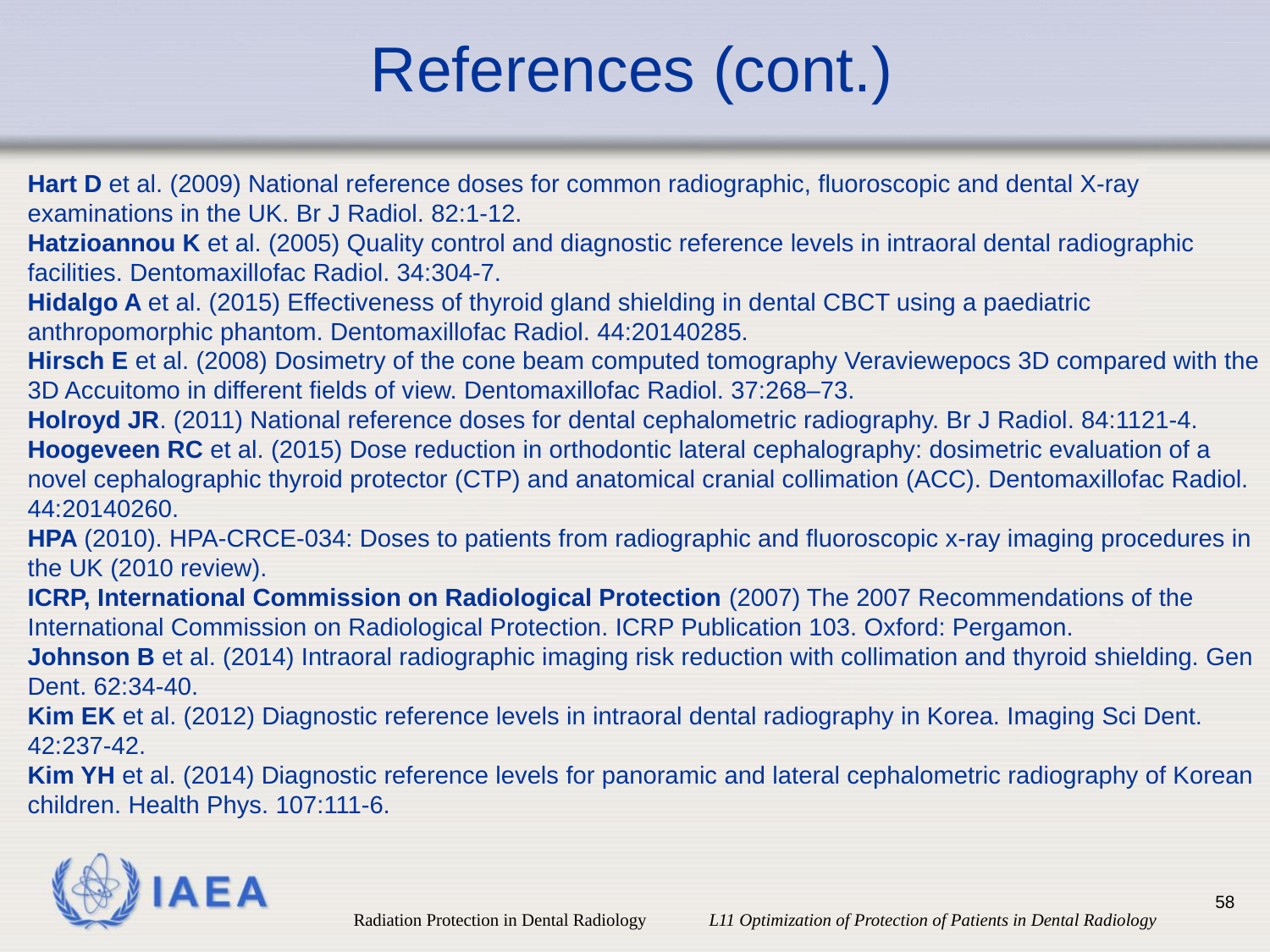

# References (cont.)
Hart D et al. (2009) National reference doses for common radiographic, fluoroscopic and dental X-ray examinations in the UK. Br J Radiol. 82:1-12.
Hatzioannou K et al. (2005) Quality control and diagnostic reference levels in intraoral dental radiographic facilities. Dentomaxillofac Radiol. 34:304-7.
Hidalgo A et al. (2015) Effectiveness of thyroid gland shielding in dental CBCT using a paediatric anthropomorphic phantom. Dentomaxillofac Radiol. 44:20140285.
Hirsch E et al. (2008) Dosimetry of the cone beam computed tomography Veraviewepocs 3D compared with the 3D Accuitomo in different fields of view. Dentomaxillofac Radiol. 37:268–73.
Holroyd JR. (2011) National reference doses for dental cephalometric radiography. Br J Radiol. 84:1121-4.
Hoogeveen RC et al. (2015) Dose reduction in orthodontic lateral cephalography: dosimetric evaluation of a novel cephalographic thyroid protector (CTP) and anatomical cranial collimation (ACC). Dentomaxillofac Radiol. 44:20140260.
HPA (2010). HPA-CRCE-034: Doses to patients from radiographic and fluoroscopic x-ray imaging procedures in the UK (2010 review).
ICRP, International Commission on Radiological Protection (2007) The 2007 Recommendations of the International Commission on Radiological Protection. ICRP Publication 103. Oxford: Pergamon.
Johnson B et al. (2014) Intraoral radiographic imaging risk reduction with collimation and thyroid shielding. Gen Dent. 62:34-40.
Kim EK et al. (2012) Diagnostic reference levels in intraoral dental radiography in Korea. Imaging Sci Dent. 42:237-42.
Kim YH et al. (2014) Diagnostic reference levels for panoramic and lateral cephalometric radiography of Korean children. Health Phys. 107:111-6.

58
Radiation Protection in Dental Radiology              L11 Optimization of Protection of Patients in Dental Radiology